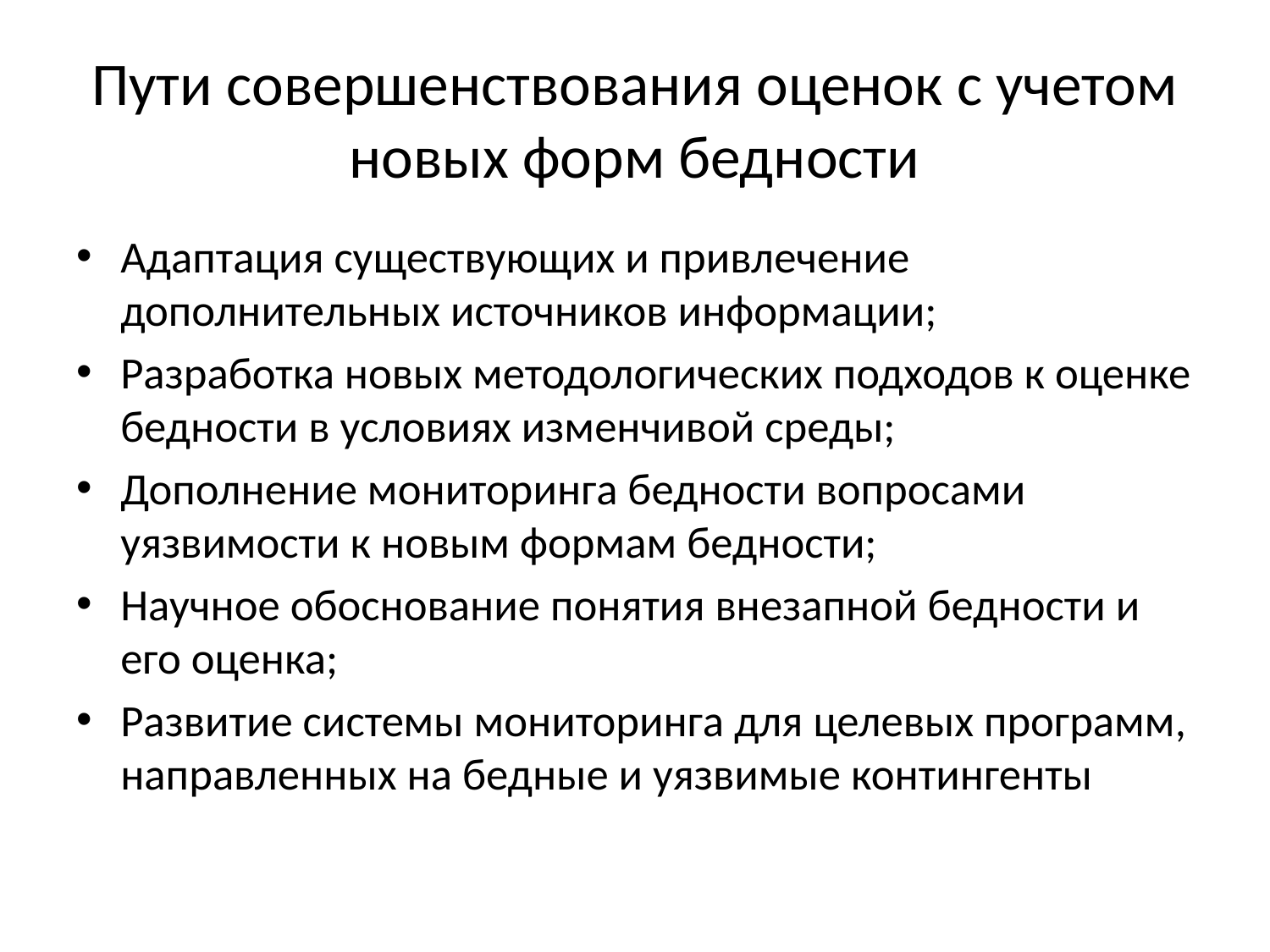

# Пути совершенствования оценок с учетом новых форм бедности
Адаптация существующих и привлечение дополнительных источников информации;
Разработка новых методологических подходов к оценке бедности в условиях изменчивой среды;
Дополнение мониторинга бедности вопросами уязвимости к новым формам бедности;
Научное обоснование понятия внезапной бедности и его оценка;
Развитие системы мониторинга для целевых программ, направленных на бедные и уязвимые контингенты